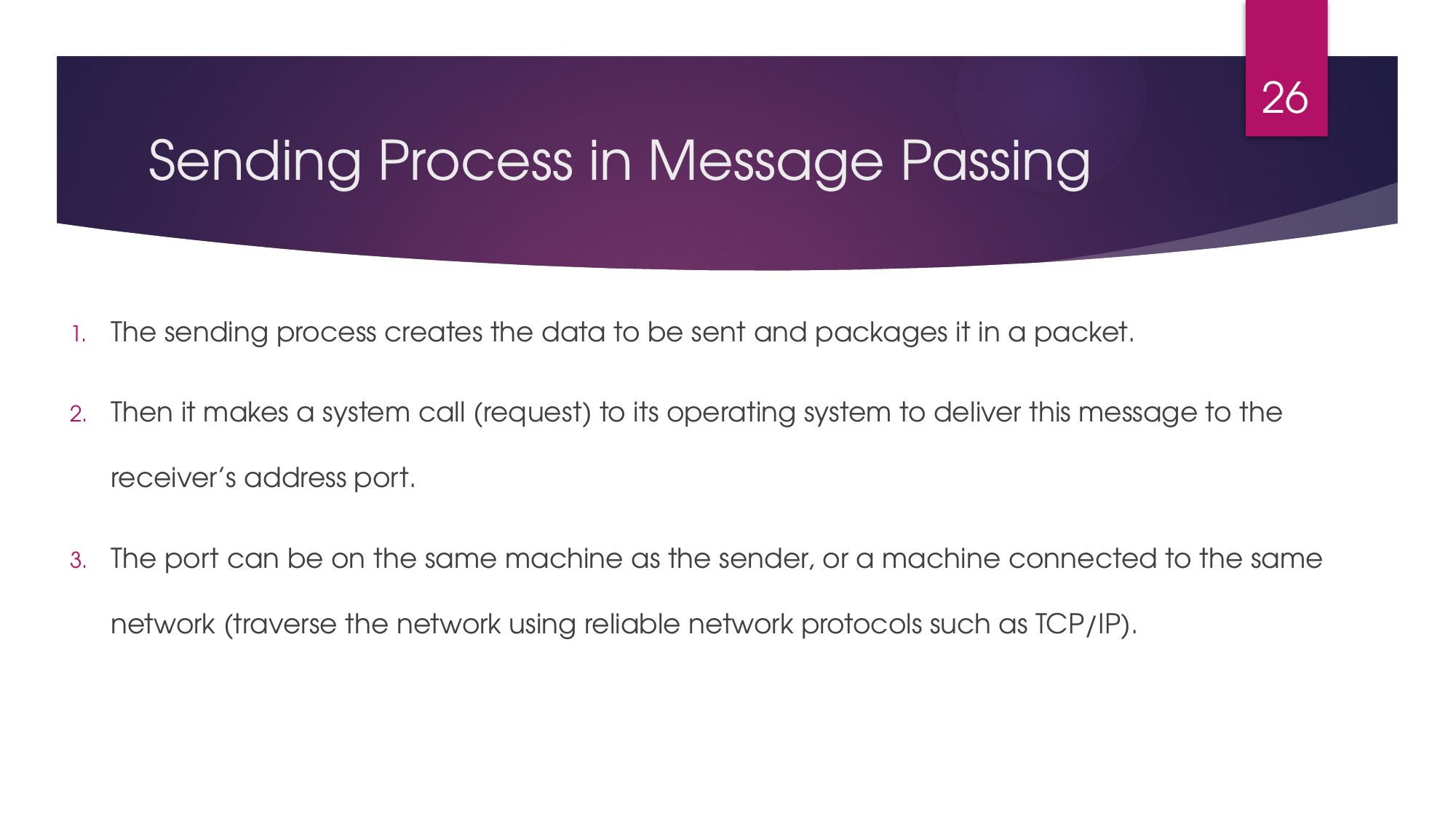

26
# Sending Process in Message Passing
The sending process creates the data to be sent and packages it in a packet.
Then it makes a system call (request) to its operating system to deliver this message to the receiver’s address port.
The port can be on the same machine as the sender, or a machine connected to the same network (traverse the network using reliable network protocols such as TCP/IP).